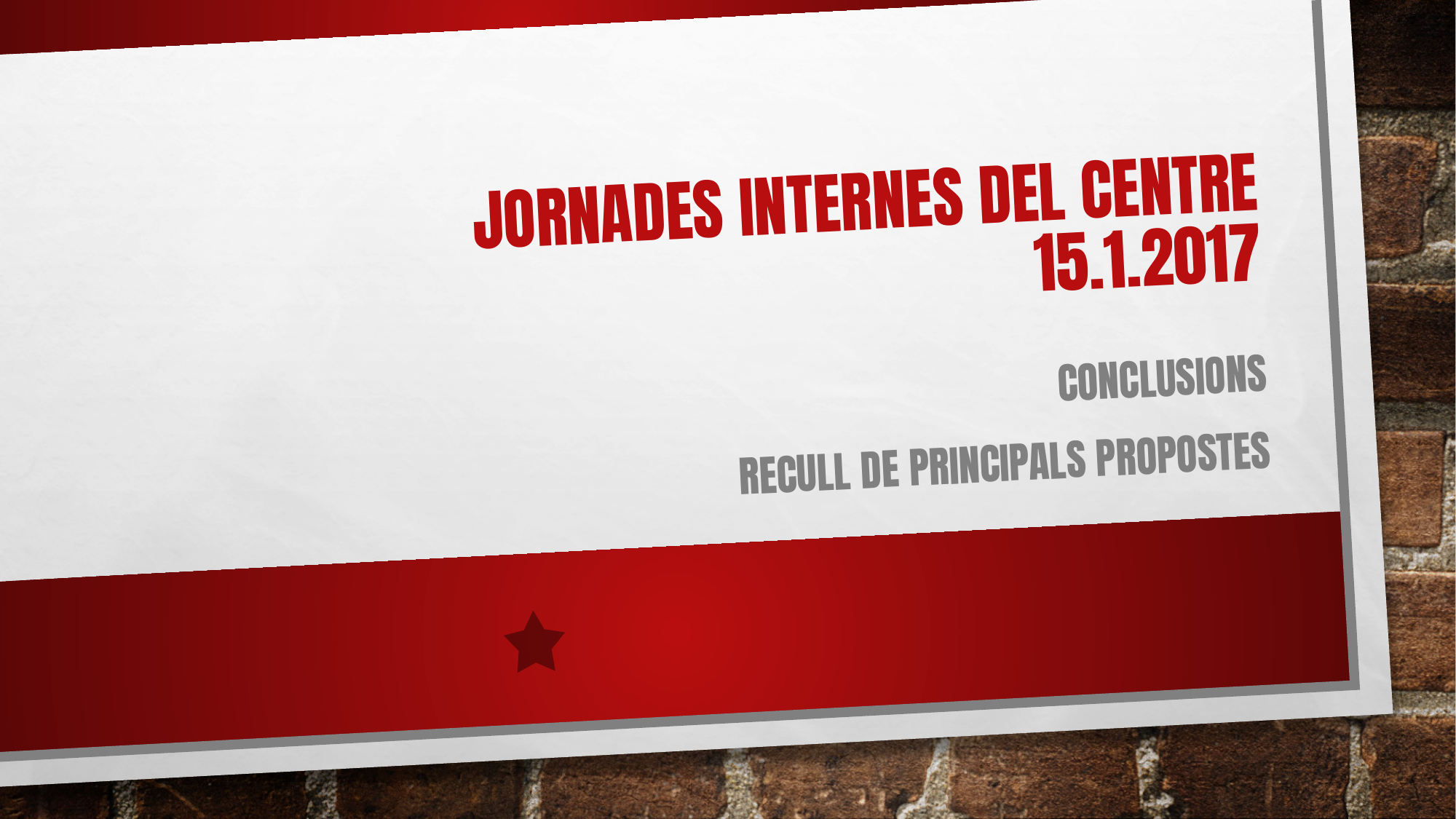

# JORNADES INTERNES DEL CENTRE 15.1.2017
CONCLUSIONS
RECULL DE PRINCIPALS PROPOSTES